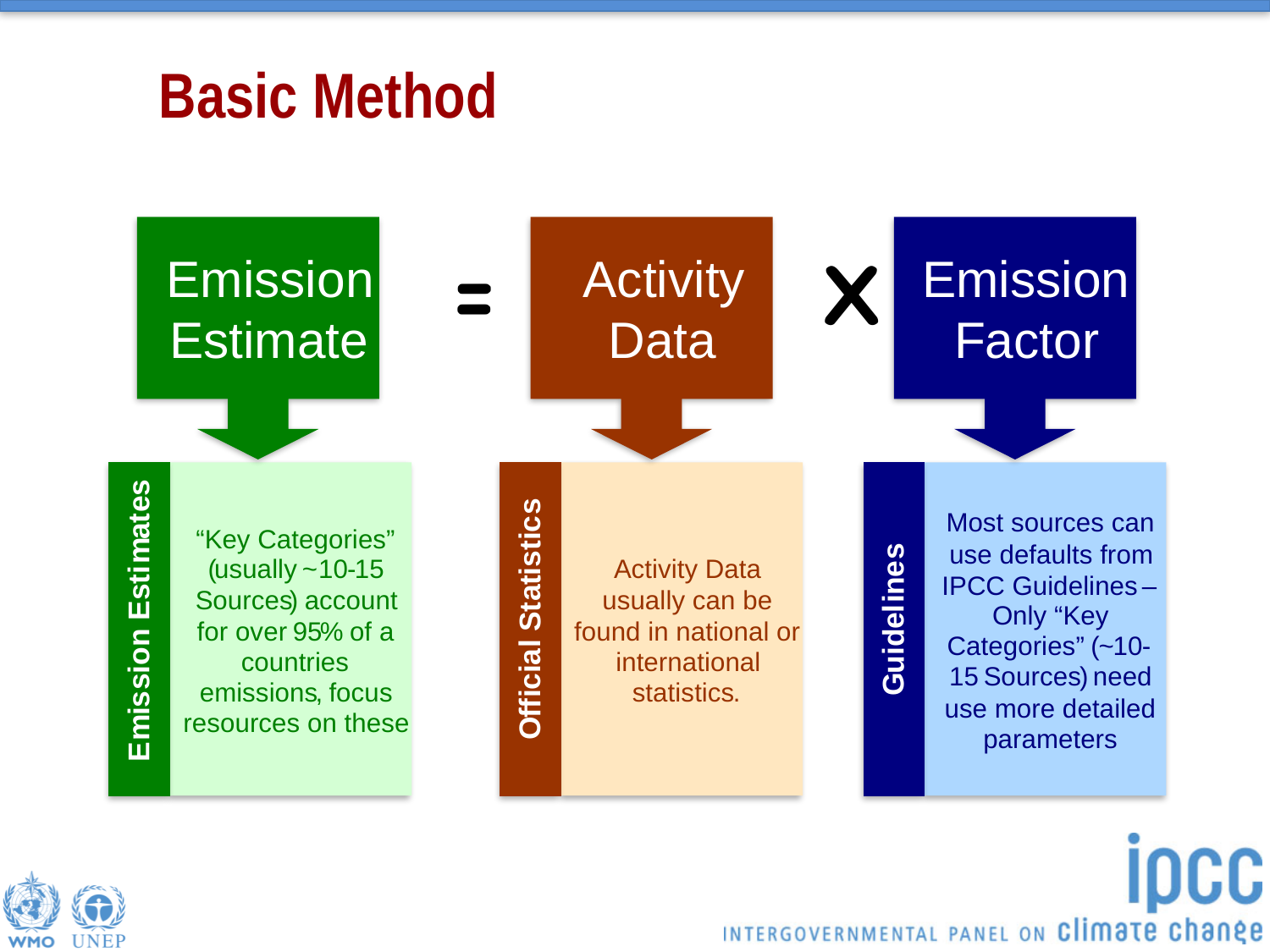

# Basic Method

Emission
=
Activity
X
Emission
Estimate
Data
Factor

s
e
s
t
c
Most sources can
a
i
“Key Categories”
t
m
s
s
use defaults from
e
i
i
(
usually
~
10
-
15
Activity Data
t
t
n
IPCC Guidelines
–
s
a
i
Sources
)
account
usually can be
t
l
E
e
Only “Key
S

for over
95
%
of a
found in national or
n
d
l
Categories”
(
~
10
-
i
o
a
u
countries
international
i
i
c
s
15
Sources
)
need
G
i
emissions
,
focus
statistics
.
s
f
i
f
use more detailed
m
resources on these
O
parameters
E